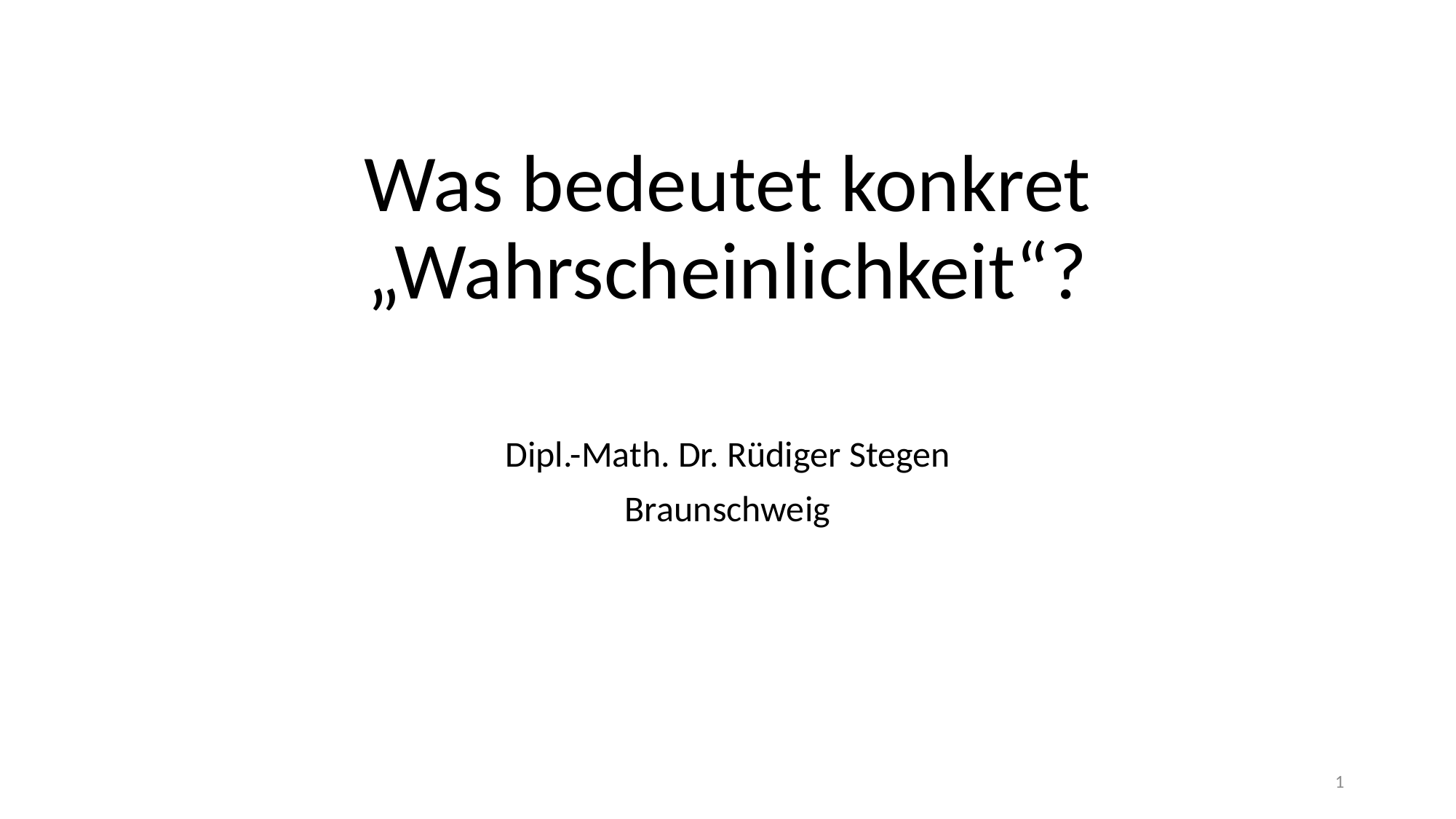

# Was bedeutet konkret „Wahrscheinlichkeit“?
Dipl.-Math. Dr. Rüdiger Stegen
Braunschweig
1